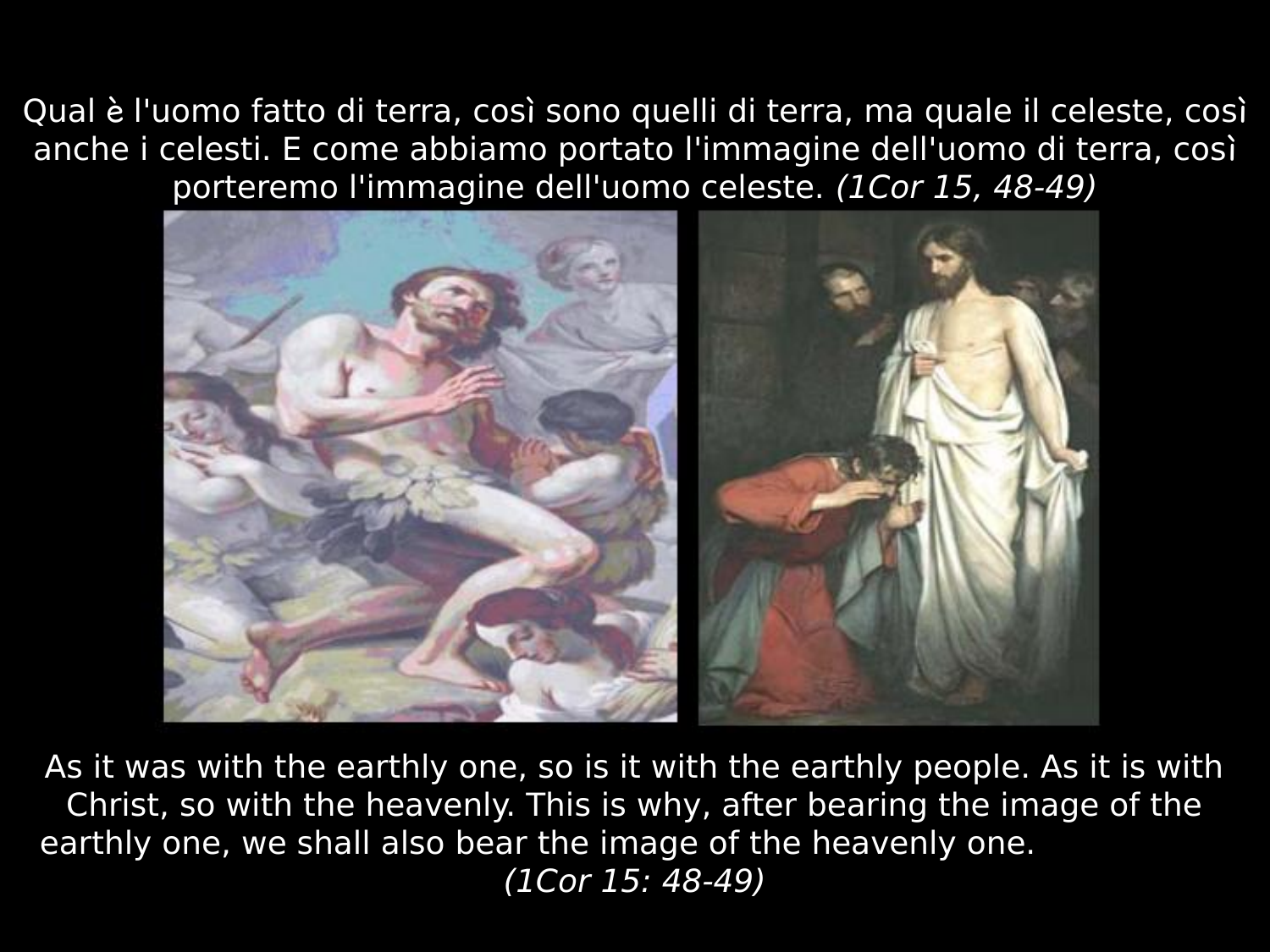

#
Qual è l'uomo fatto di terra, così sono quelli di terra, ma quale il celeste, così anche i celesti. E come abbiamo portato l'immagine dell'uomo di terra, così porteremo l'immagine dell'uomo celeste. (1Cor 15, 48-49)
As it was with the earthly one, so is it with the earthly people. As it is with Christ, so with the heavenly. This is why, after bearing the image of the earthly one, we shall also bear the image of the heavenly one.                    (1Cor 15: 48-49)